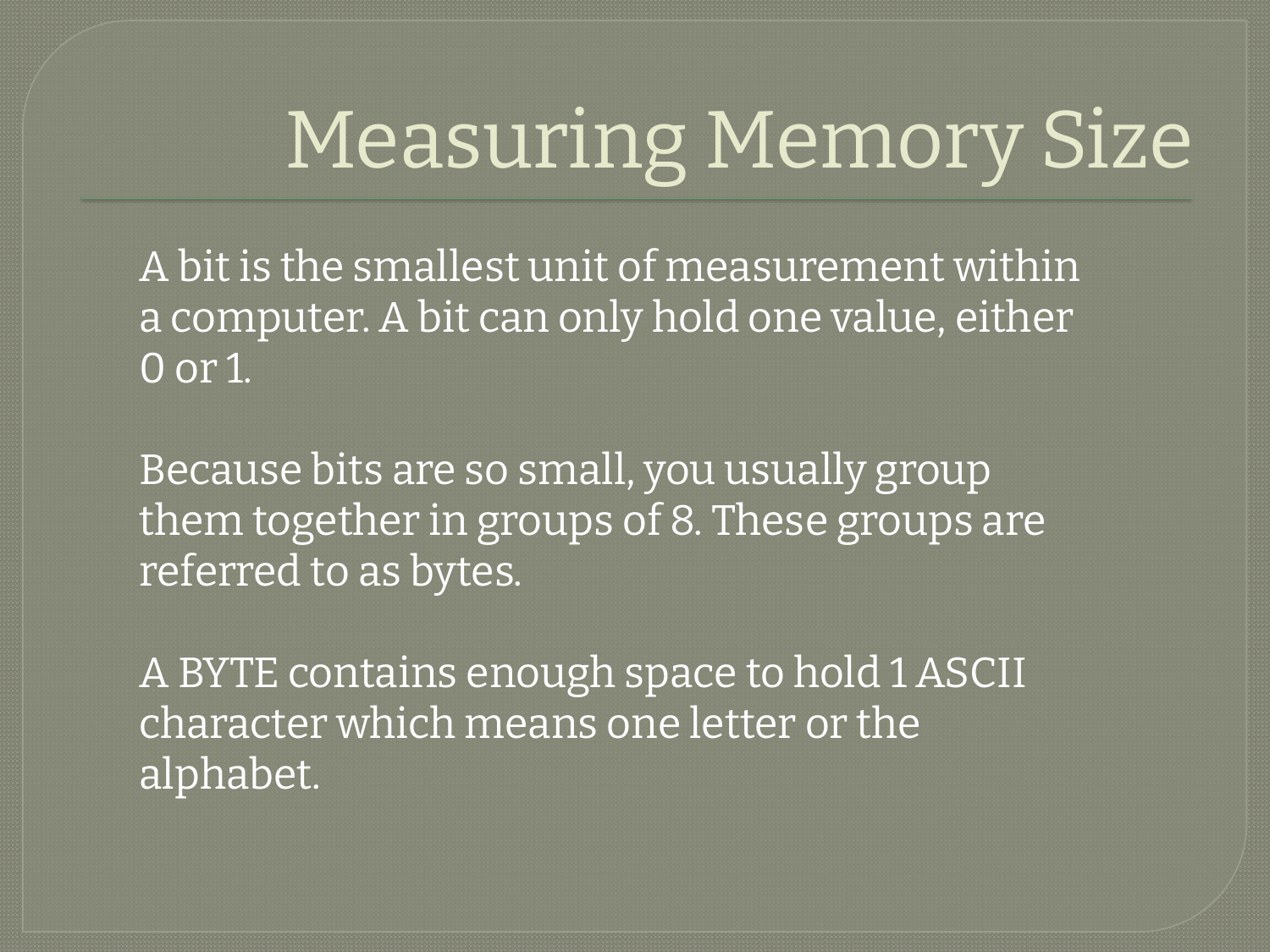

# Measuring Memory Size
A bit is the smallest unit of measurement within a computer. A bit can only hold one value, either 0 or 1.

Because bits are so small, you usually group them together in groups of 8. These groups are referred to as bytes.

A BYTE contains enough space to hold 1 ASCII character which means one letter or the alphabet.